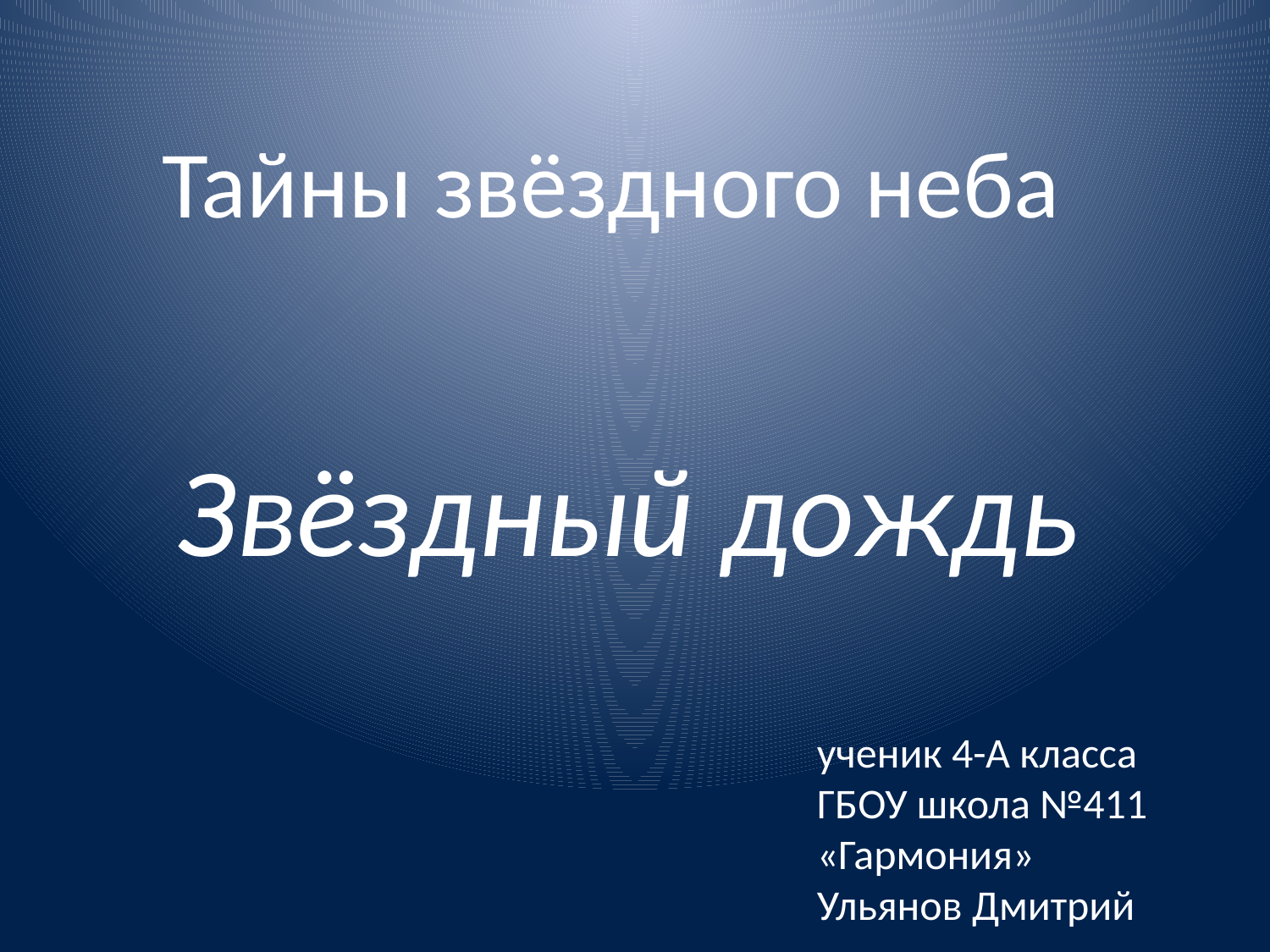

Тайны звёздного неба
  Звёздный дождь
ученик 4-А класса
ГБОУ школа №411 «Гармония»
Ульянов Дмитрий